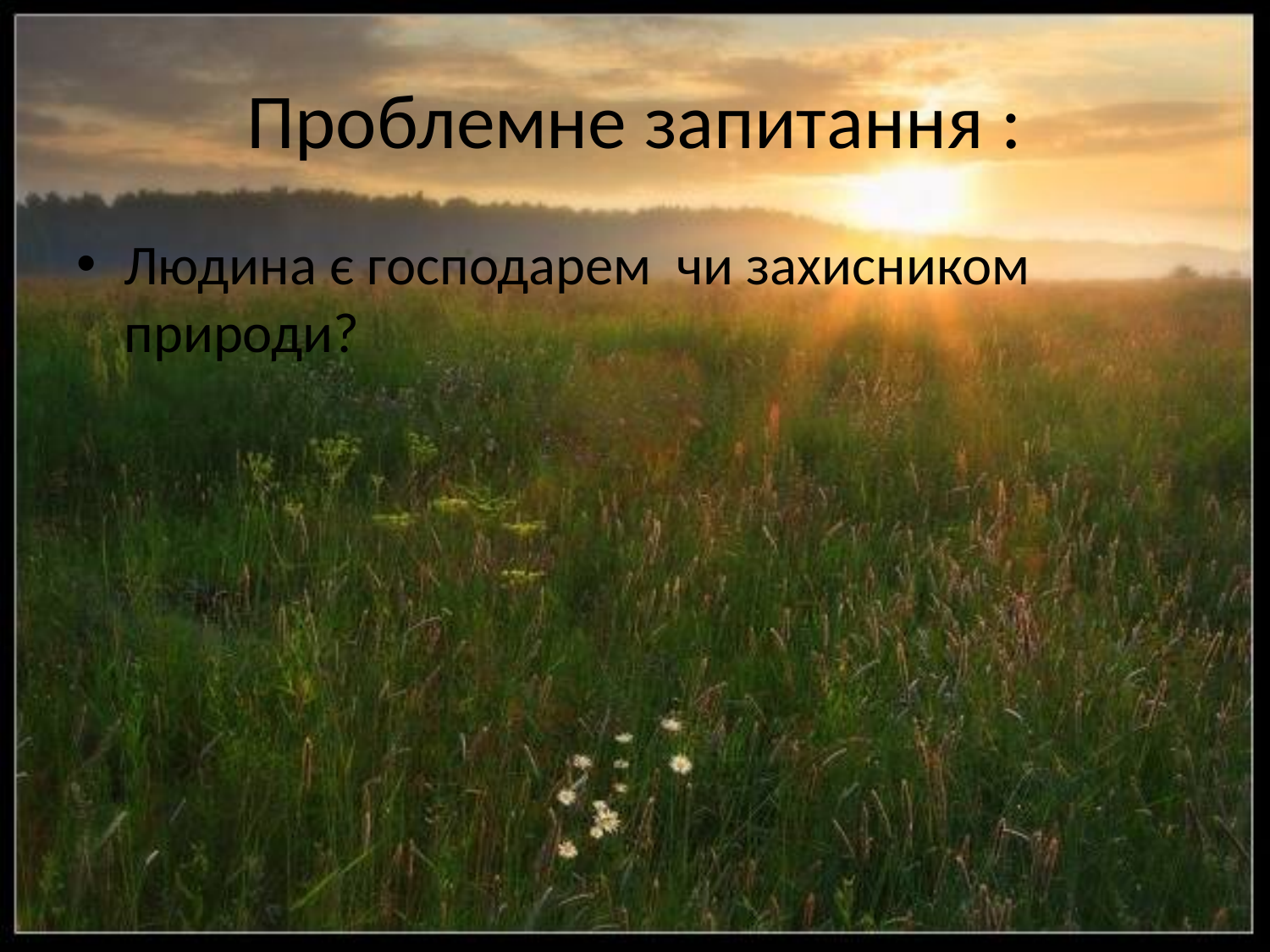

# Проблемне запитання :
Людина є господарем  чи захисником природи?